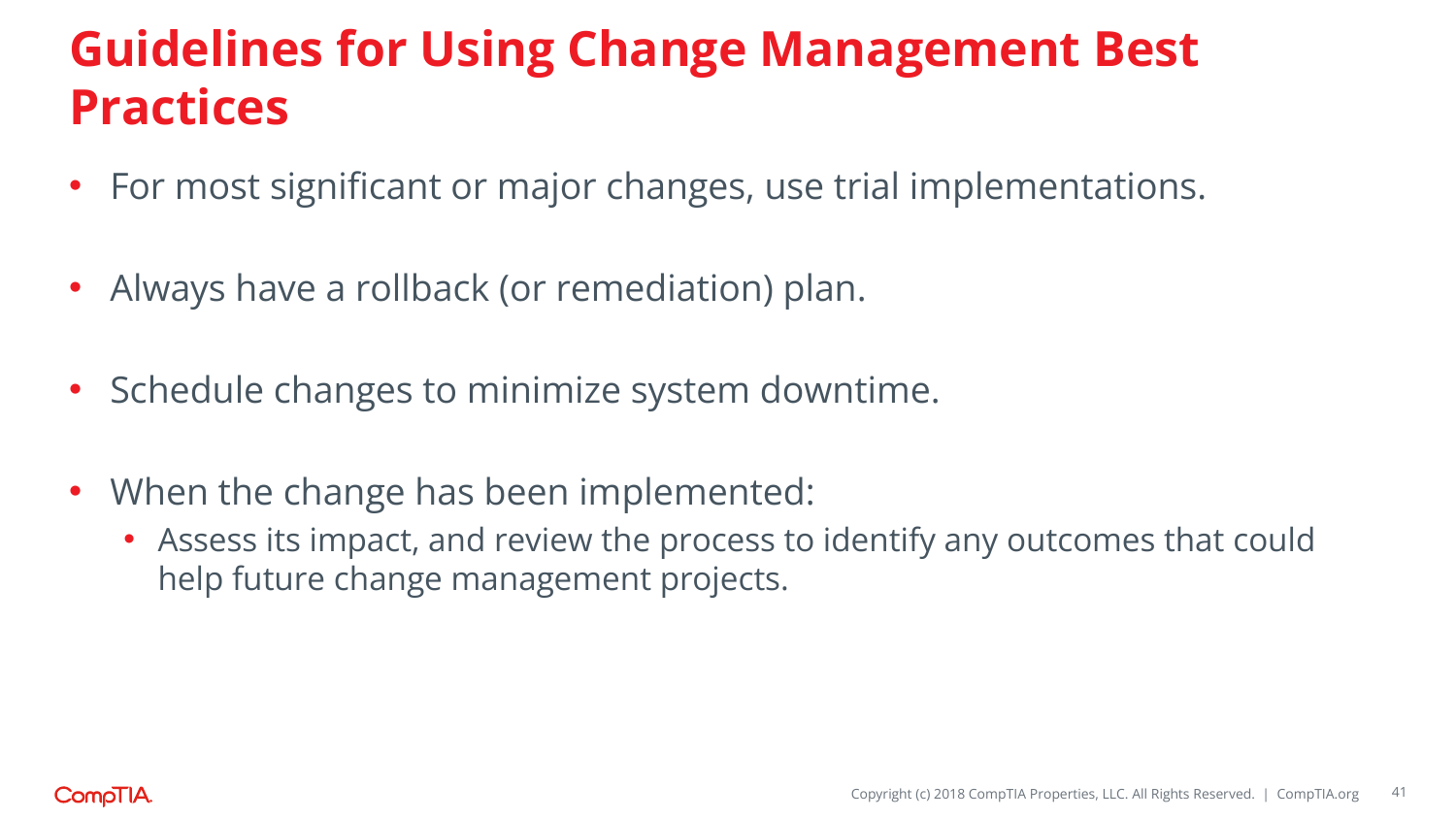

# Guidelines for Using Change Management Best Practices
For most significant or major changes, use trial implementations.

Always have a rollback (or remediation) plan.

Schedule changes to minimize system downtime.

When the change has been implemented:
Assess its impact, and review the process to identify any outcomes that could help future change management projects.

41